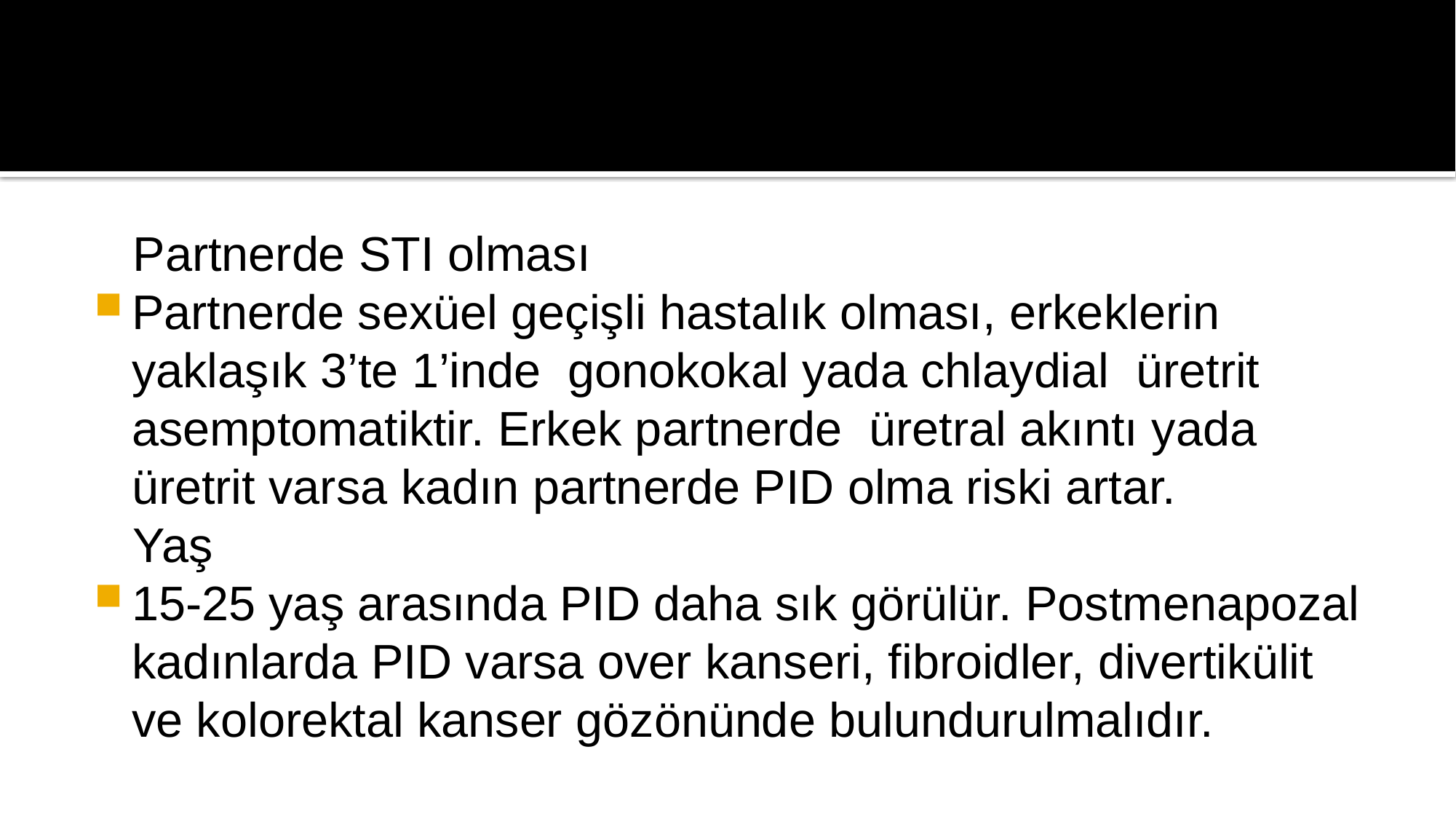

Partnerde STI olması
Partnerde sexüel geçişli hastalık olması, erkeklerin yaklaşık 3’te 1’inde  gonokokal yada chlaydial  üretrit asemptomatiktir. Erkek partnerde  üretral akıntı yada üretrit varsa kadın partnerde PID olma riski artar.
    Yaş
15-25 yaş arasında PID daha sık görülür. Postmenapozal kadınlarda PID varsa over kanseri, fibroidler, divertikülit ve kolorektal kanser gözönünde bulundurulmalıdır.